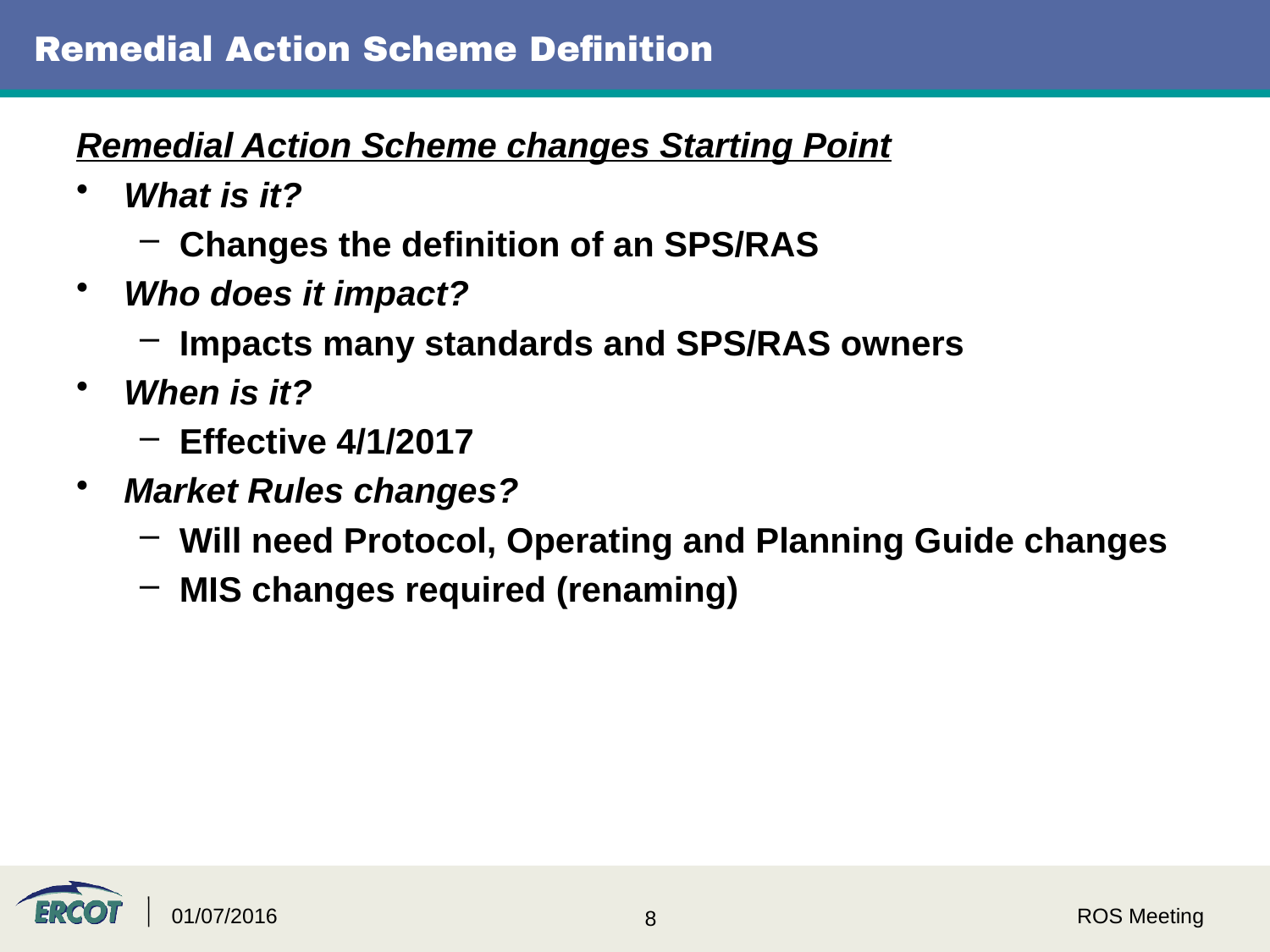

# Remedial Action Scheme Definition
Remedial Action Scheme changes Starting Point
What is it?
Changes the definition of an SPS/RAS
Who does it impact?
Impacts many standards and SPS/RAS owners
When is it?
Effective 4/1/2017
Market Rules changes?
Will need Protocol, Operating and Planning Guide changes
MIS changes required (renaming)

01/07/2016
ROS Meeting